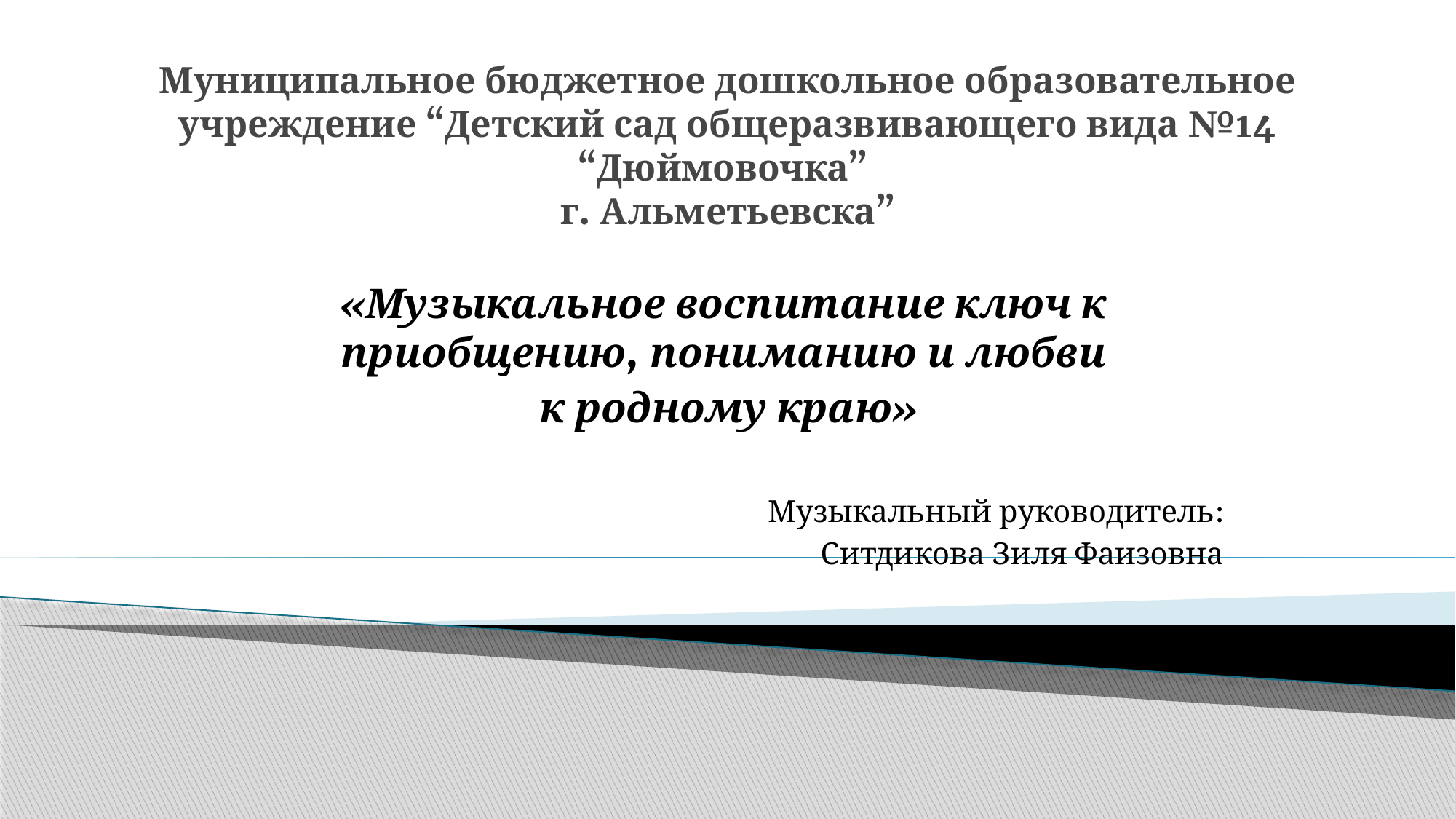

# Муниципальное бюджетное дошкольное образовательное учреждение “Детский сад общеразвивающего вида №14 “Дюймовочка” г. Альметьевска”
«Музыкальное воспитание ключ к приобщению, пониманию и любви
 к родному краю»

Музыкальный руководитель:
Ситдикова Зиля Фаизовна